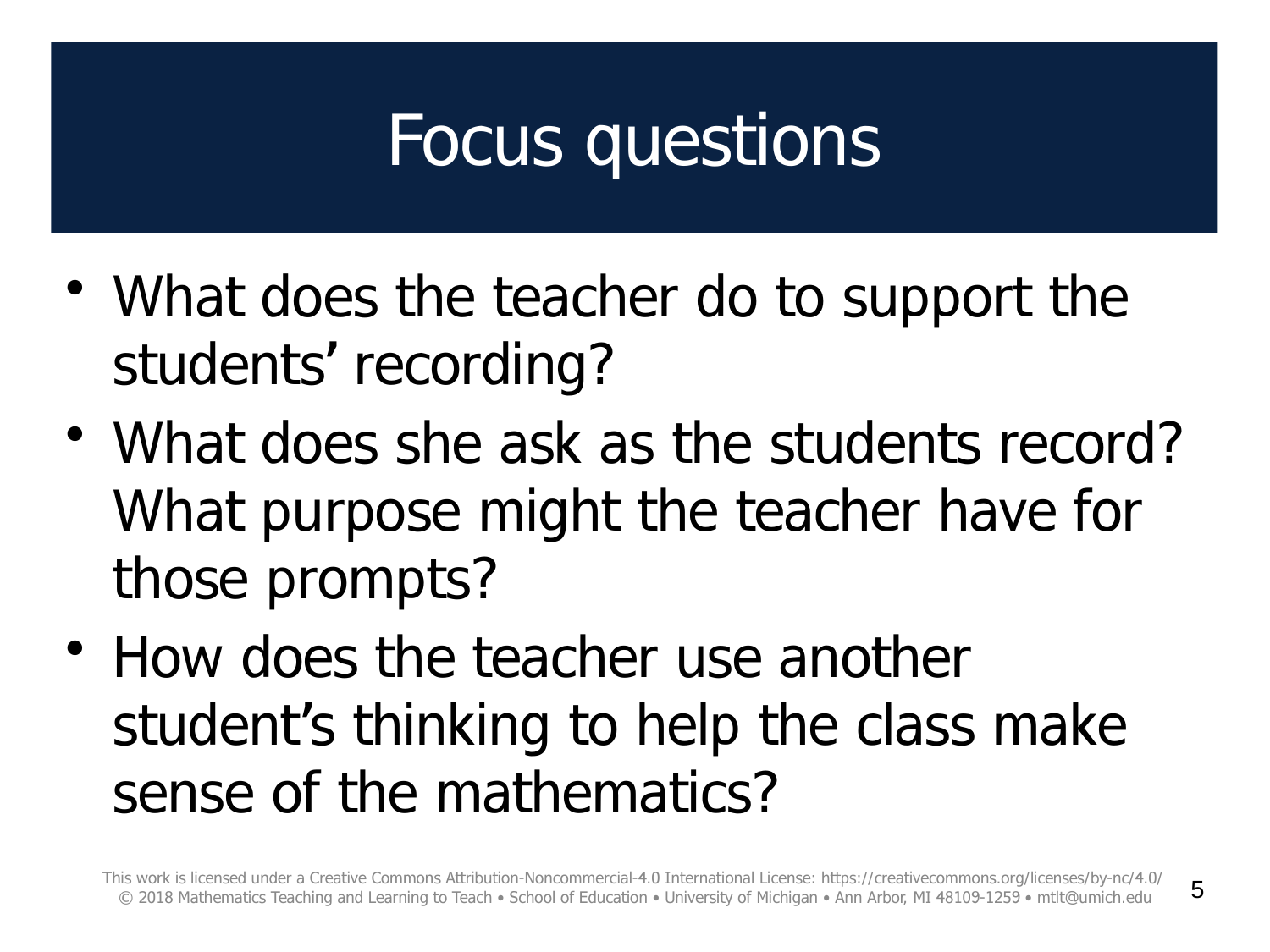

# Focus questions
What does the teacher do to support the students’ recording?
What does she ask as the students record?  What purpose might the teacher have for those prompts?
How does the teacher use another student’s thinking to help the class make sense of the mathematics?
This work is licensed under a Creative Commons Attribution-Noncommercial-4.0 International License: https://creativecommons.org/licenses/by-nc/4.0/
© 2018 Mathematics Teaching and Learning to Teach • School of Education • University of Michigan • Ann Arbor, MI 48109-1259 • mtlt@umich.edu
5